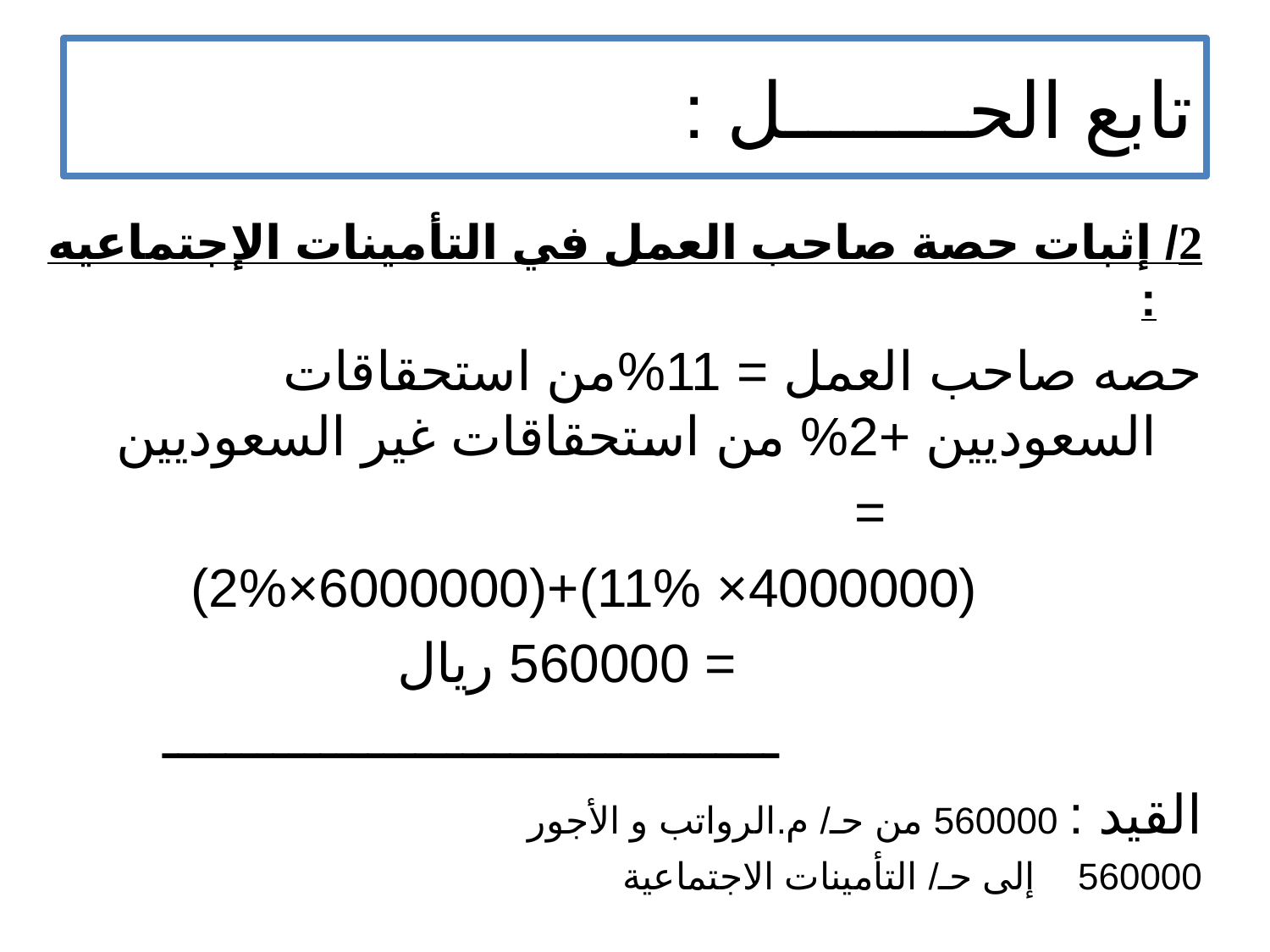

# تابع الحــــــــل :
2/ إثبات حصة صاحب العمل في التأمينات الإجتماعيه :
حصه صاحب العمل = 11%من استحقاقات السعوديين +2% من استحقاقات غير السعوديين
                     =
               (4000000× 11%)+(6000000×2%)
                               = 560000 ريال
                            ـــــــــــــــــــــــــــــــــــــــ
القيد : 560000 من حـ/ م.الرواتب و الأجور
560000    إلى حـ/ التأمينات الاجتماعية